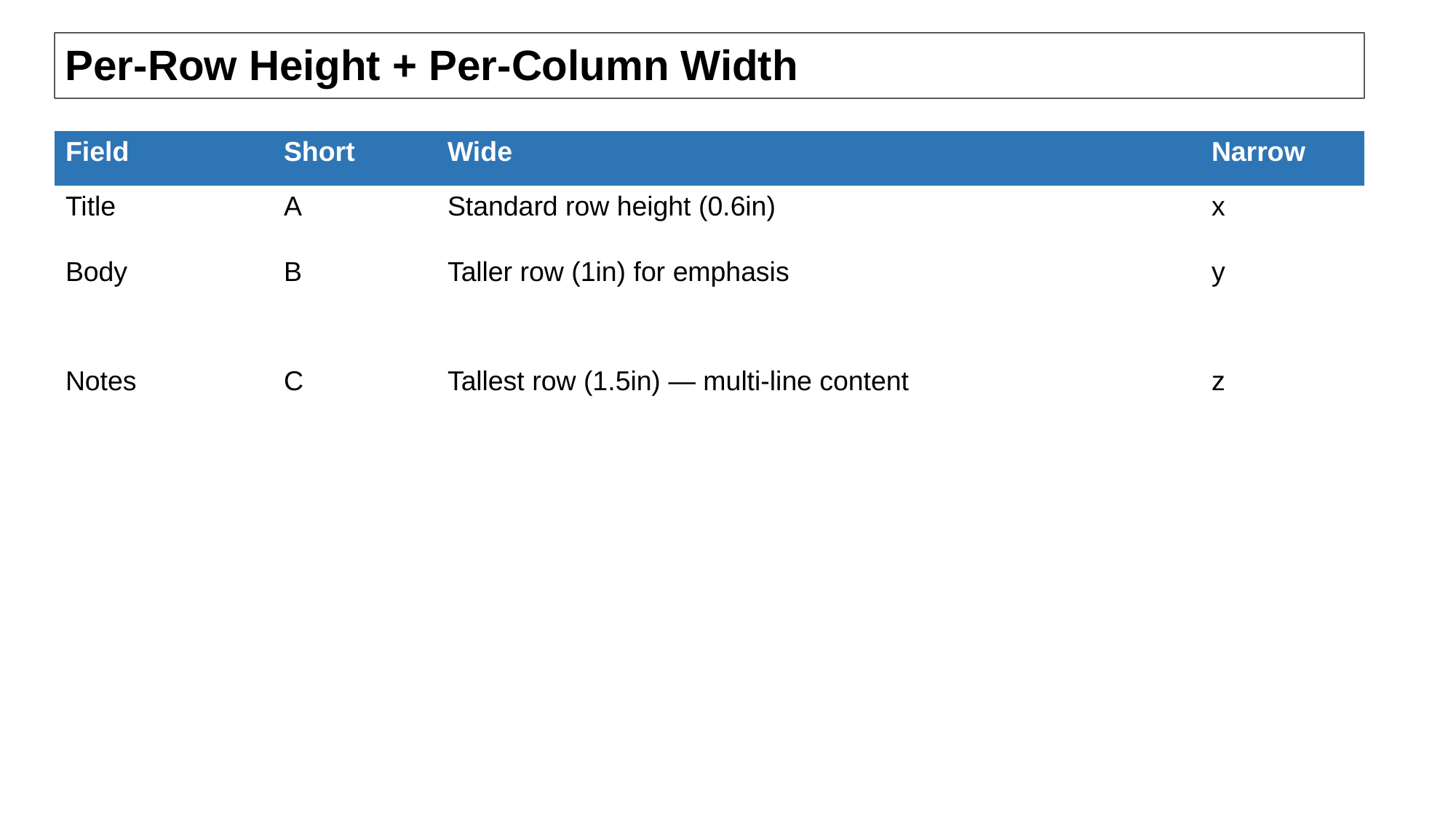

Per-Row Height + Per-Column Width
| Field | Short | Wide | Narrow |
| --- | --- | --- | --- |
| Title | A | Standard row height (0.6in) | x |
| Body | B | Taller row (1in) for emphasis | y |
| Notes | C | Tallest row (1.5in) — multi-line content | z |